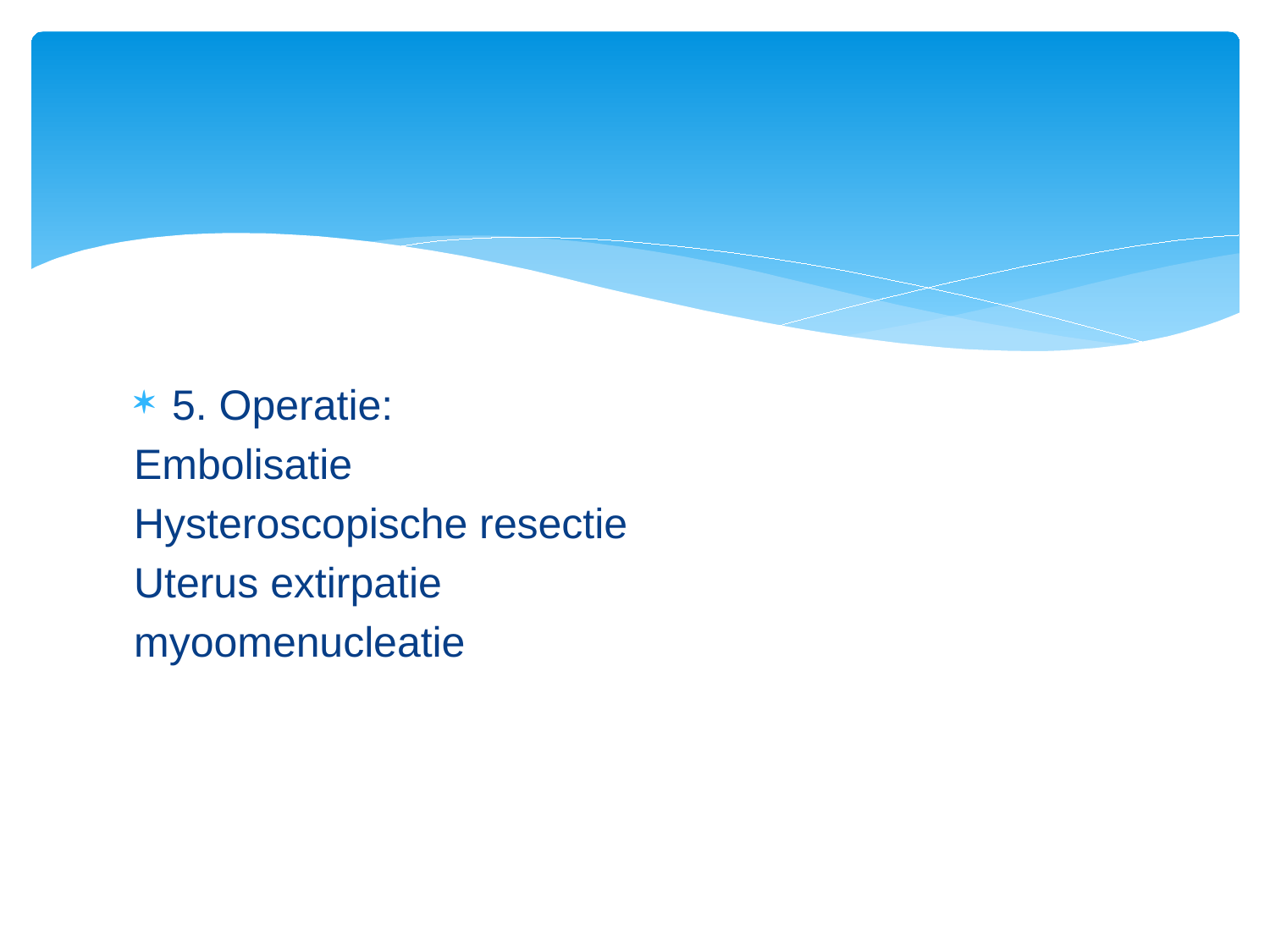

#
5. Operatie:
Embolisatie
Hysteroscopische resectie
Uterus extirpatie
myoomenucleatie